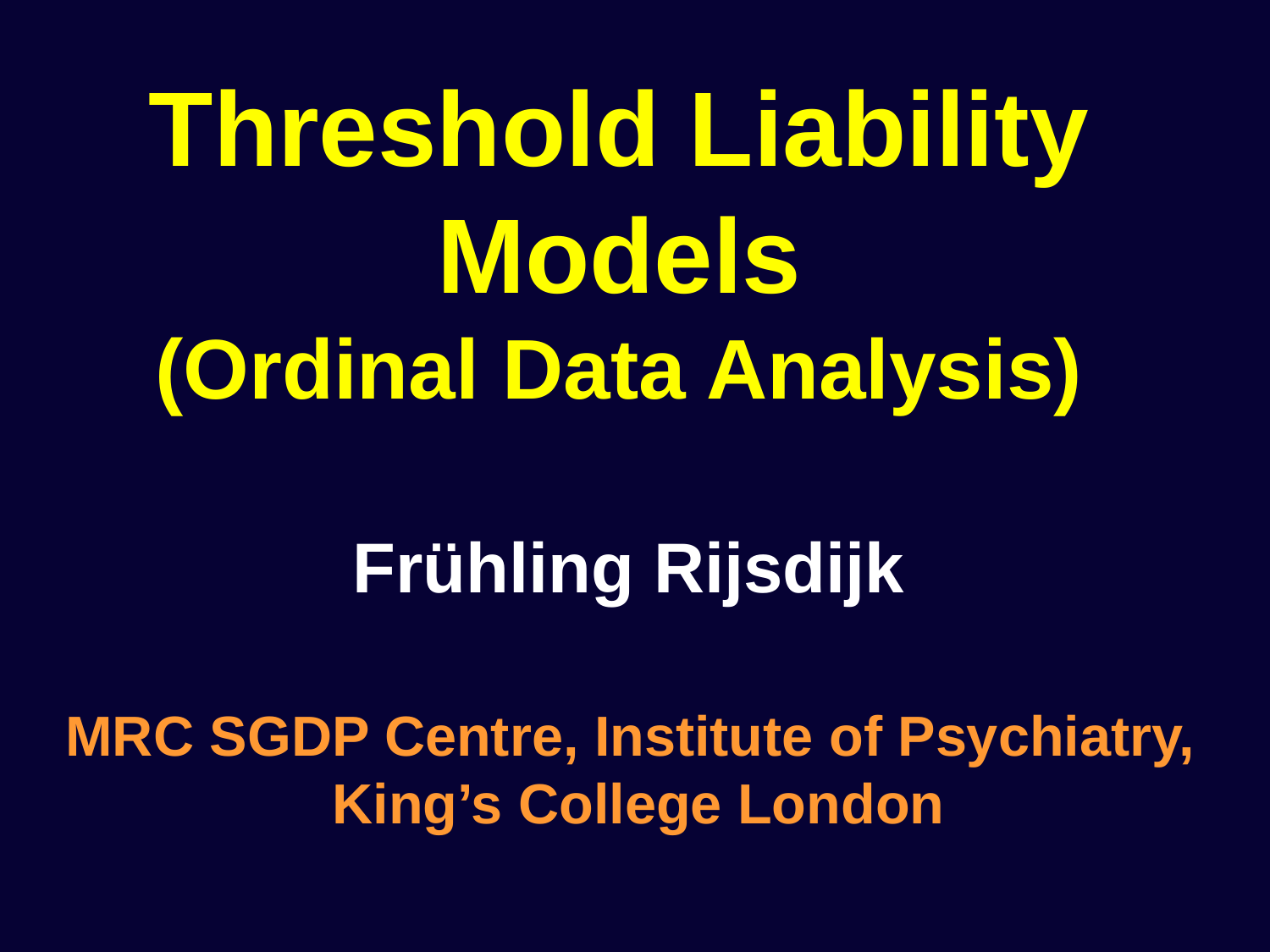

# Threshold Liability Models (Ordinal Data Analysis)
Frühling Rijsdijk

MRC SGDP Centre, Institute of Psychiatry,
King’s College London